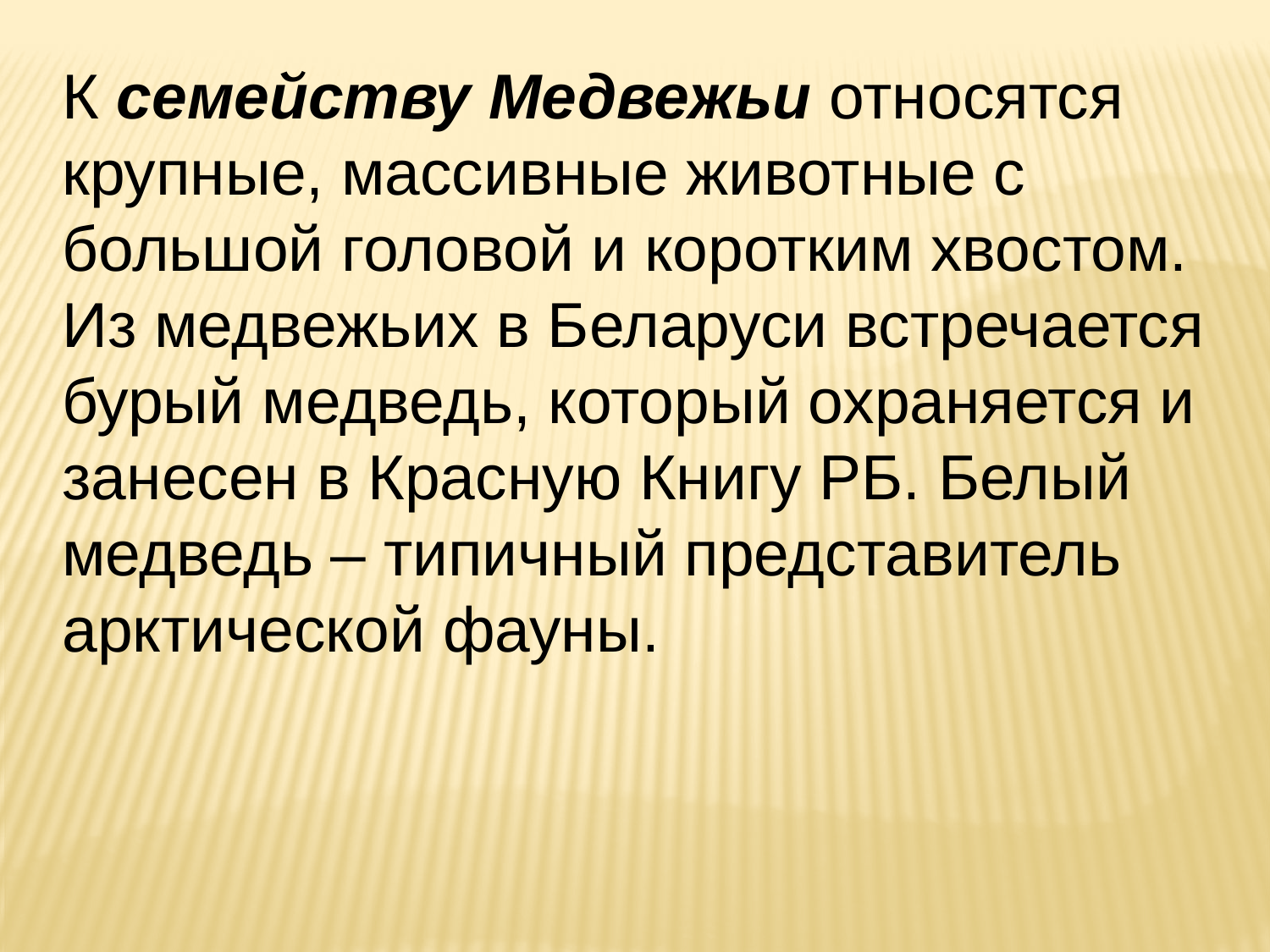

К семейству Медвежьи относятся крупные, массивные животные с большой головой и коротким хвостом. Из медвежьих в Беларуси встречается бурый медведь, который охраняется и занесен в Красную Книгу РБ. Белый медведь – типичный представитель арктической фауны.